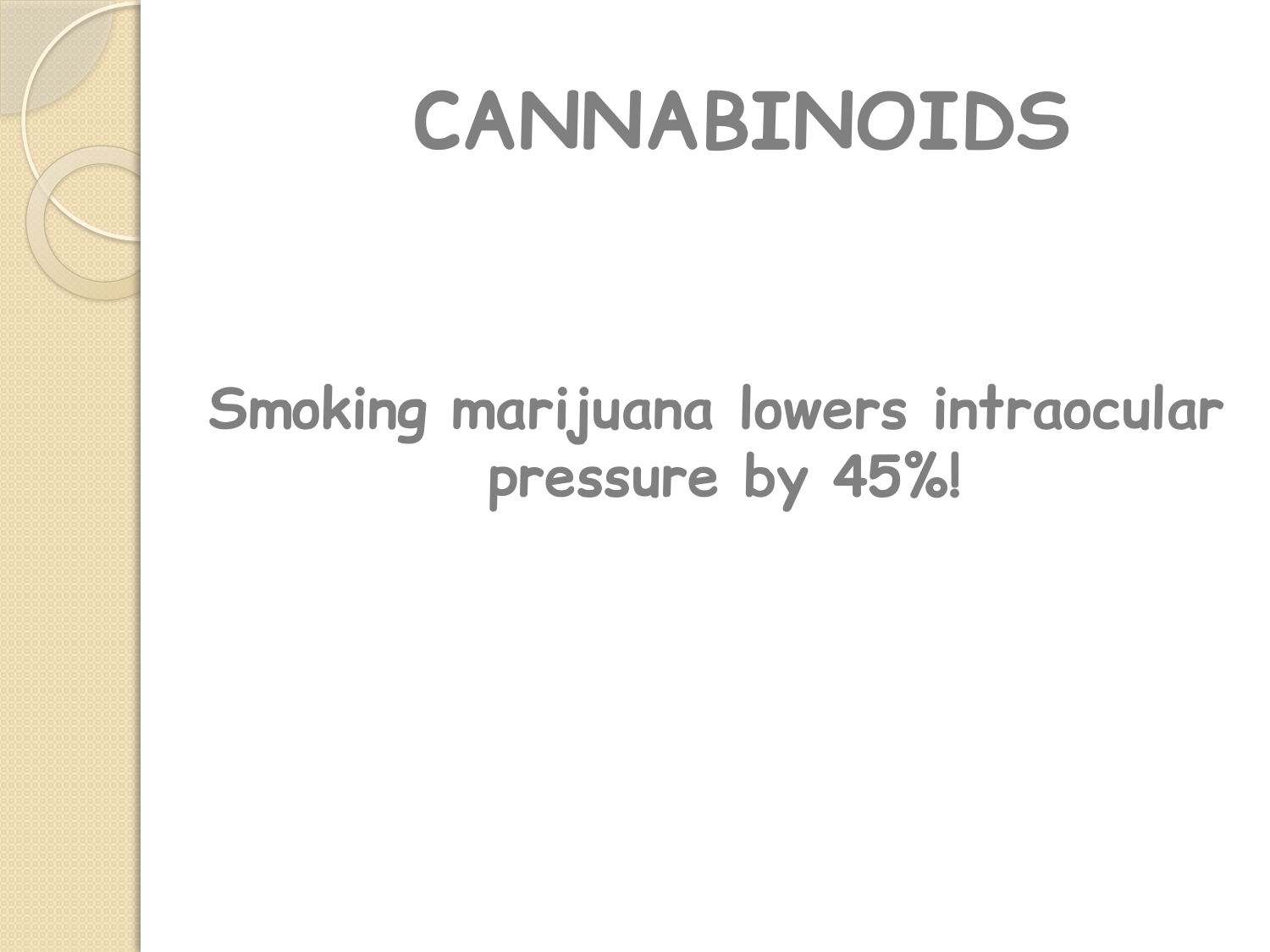

# CANNABINOIDS

 Smoking marijuana lowers intraocular pressure by 45%!